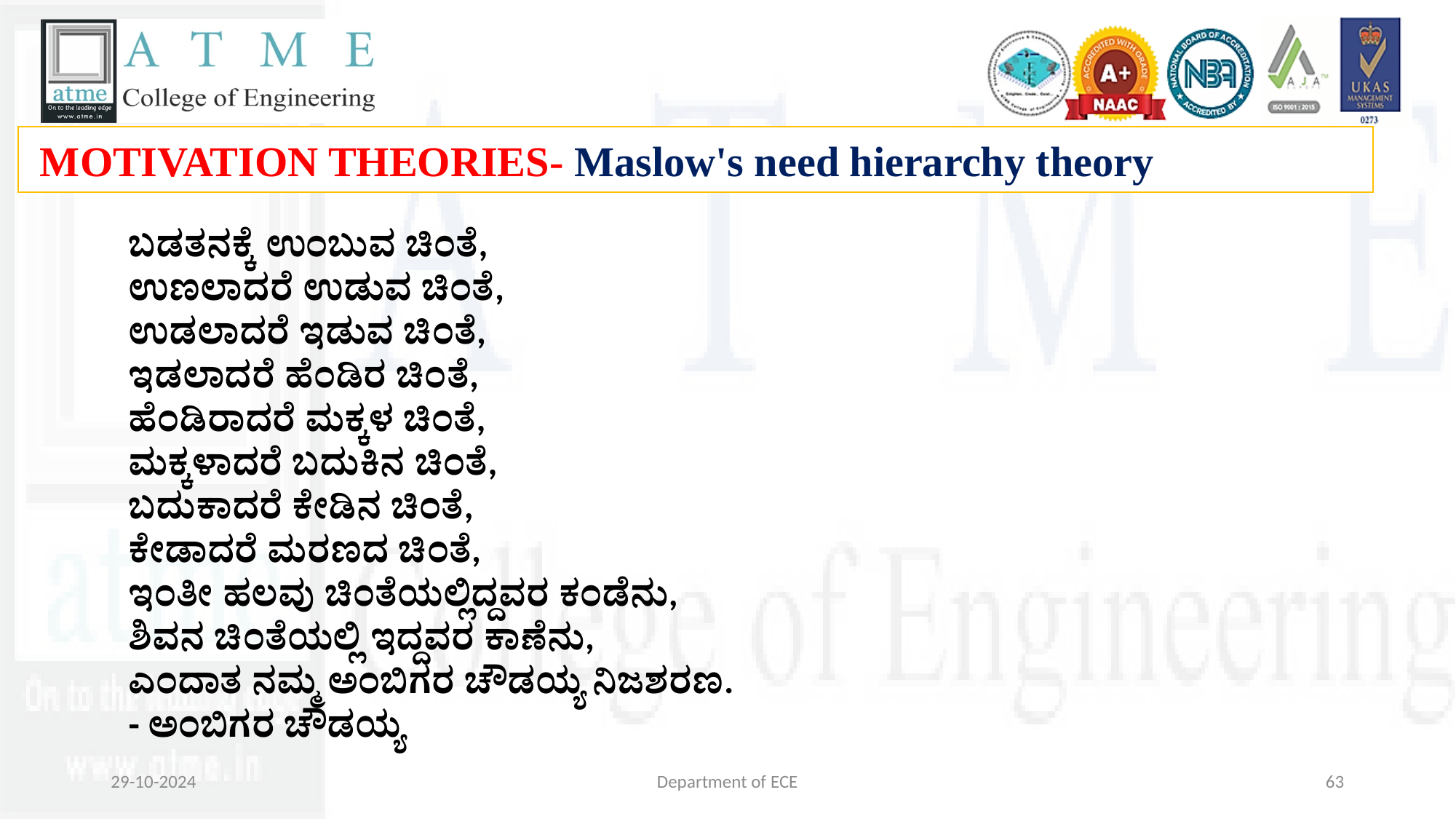

MOTIVATION THEORIES- Maslow's need hierarchy theory

ಬಡತನಕ್ಕೆ ಉಂಬುವ ಚಿಂತೆ,
ಉಣಲಾದರೆ ಉಡುವ ಚಿಂತೆ,
ಉಡಲಾದರೆ ಇಡುವ ಚಿಂತೆ,
ಇಡಲಾದರೆ ಹೆಂಡಿರ ಚಿಂತೆ,
ಹೆಂಡಿರಾದರೆ ಮಕ್ಕಳ ಚಿಂತೆ,
ಮಕ್ಕಳಾದರೆ ಬದುಕಿನ ಚಿಂತೆ,
ಬದುಕಾದರೆ ಕೇಡಿನ ಚಿಂತೆ,
ಕೇಡಾದರೆ ಮರಣದ ಚಿಂತೆ,
ಇಂತೀ ಹಲವು ಚಿಂತೆಯಲ್ಲಿದ್ದವರ ಕಂಡೆನು,
ಶಿವನ ಚಿಂತೆಯಲ್ಲಿ ಇದ್ದವರ ಕಾಣೆನು,
ಎಂದಾತ ನಮ್ಮ ಅಂಬಿಗರ ಚೌಡಯ್ಯ ನಿಜಶರಣ.
- ಅಂಬಿಗರ ಚೌಡಯ್ಯ
29-10-2024
Department of ECE
63